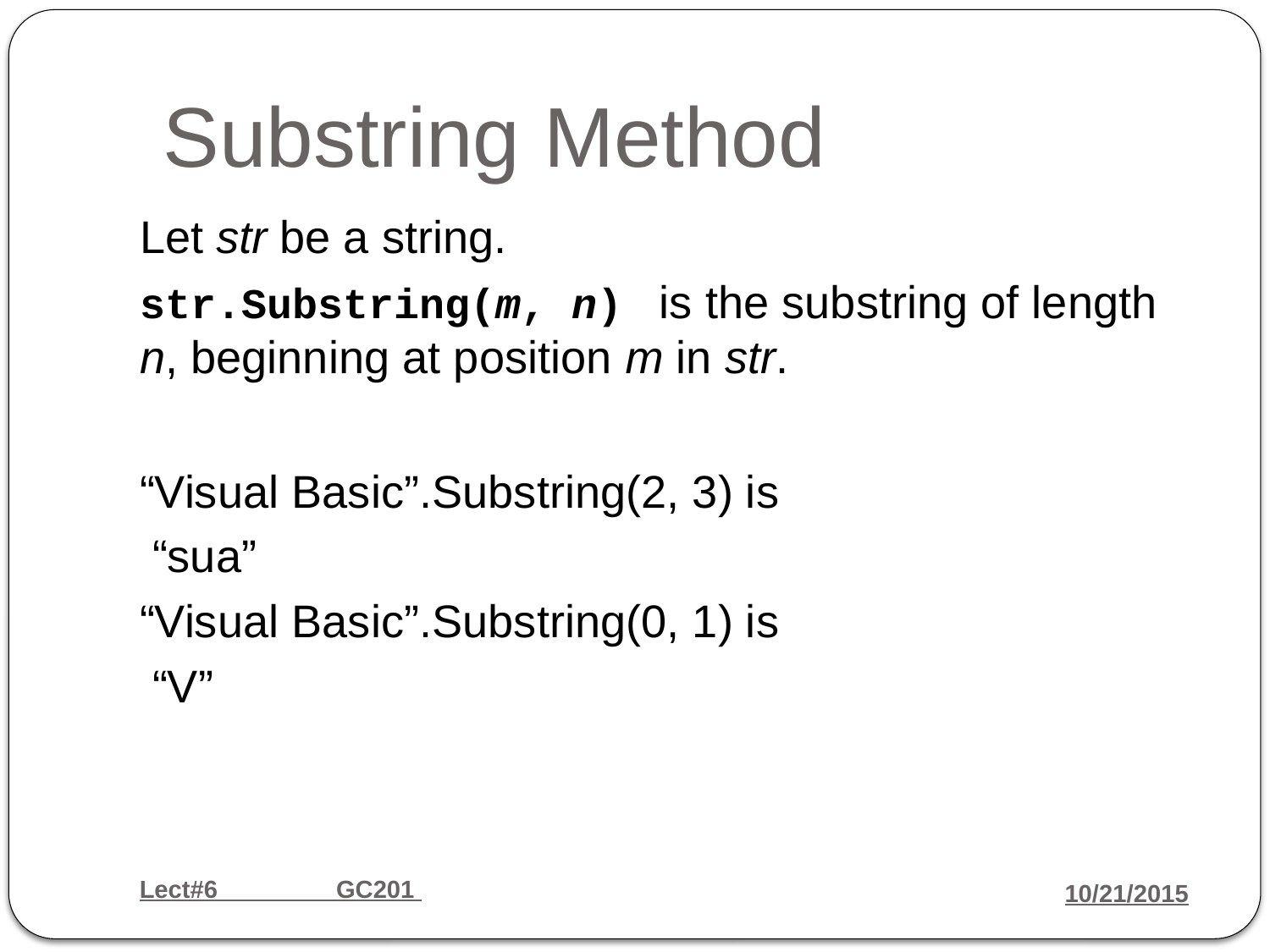

# Substring Method
Let str be a string.
str.Substring(m, n)  is the substring of length n, beginning at position m in str.

“Visual Basic”.Substring(2, 3) is
 “sua”
“Visual Basic”.Substring(0, 1) is
 “V”

Lect#6                 GC201
10/21/2015
32